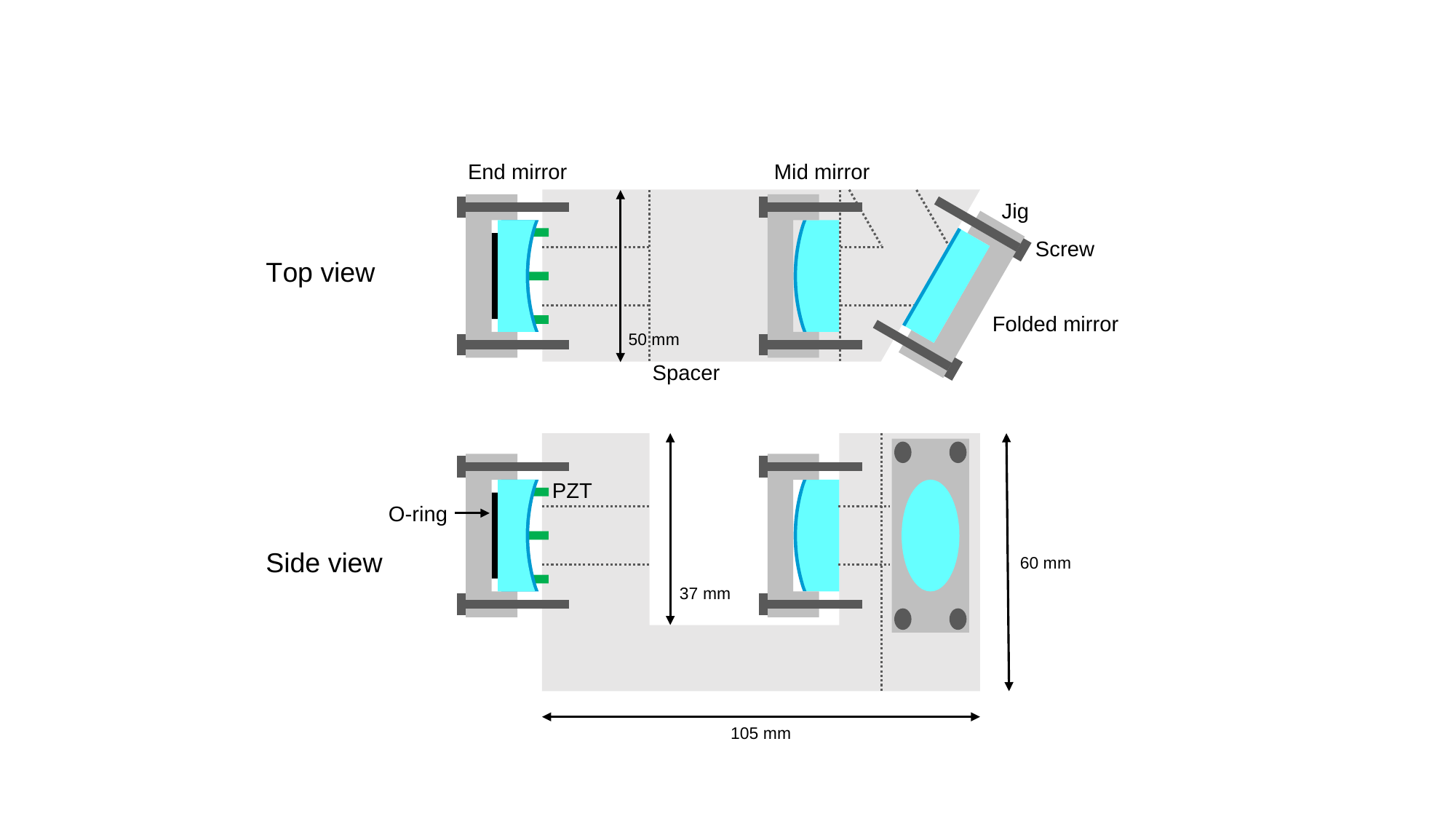

End mirror
Mid mirror

Jig

Screw

Top view

Folded mirror

50 mm

Spacer

PZT

O-ring
Side view
60 mm
37 mm

105 mm